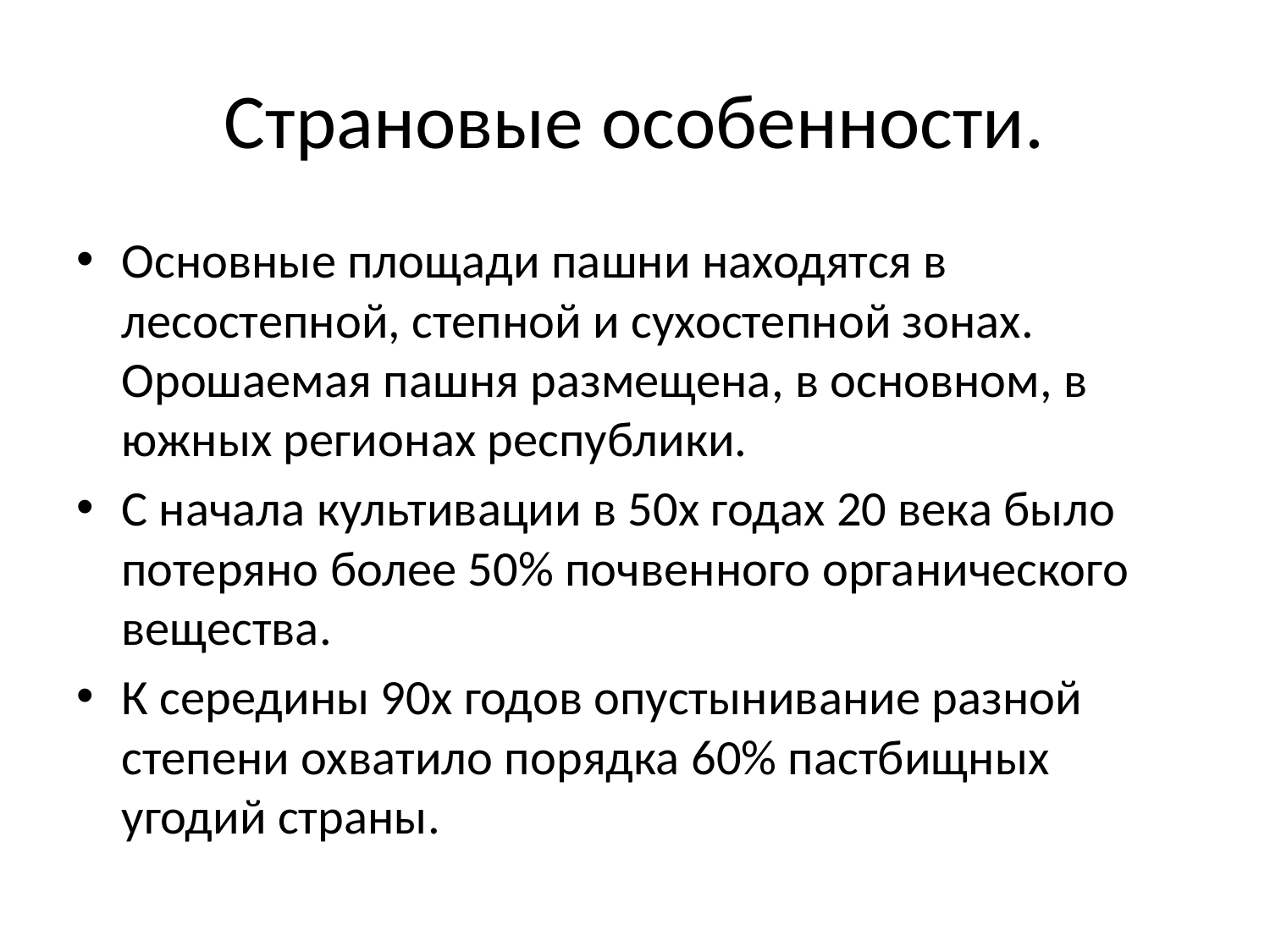

# Страновые особенности.
Основные площади пашни находятся в лесостепной, степной и сухостепной зонах. Орошаемая пашня размещена, в основном, в южных регионах республики.
С начала культивации в 50х годах 20 века было потеряно более 50% почвенного органического вещества.
К середины 90х годов опустынивание разной степени охватило порядка 60% пастбищных угодий страны.